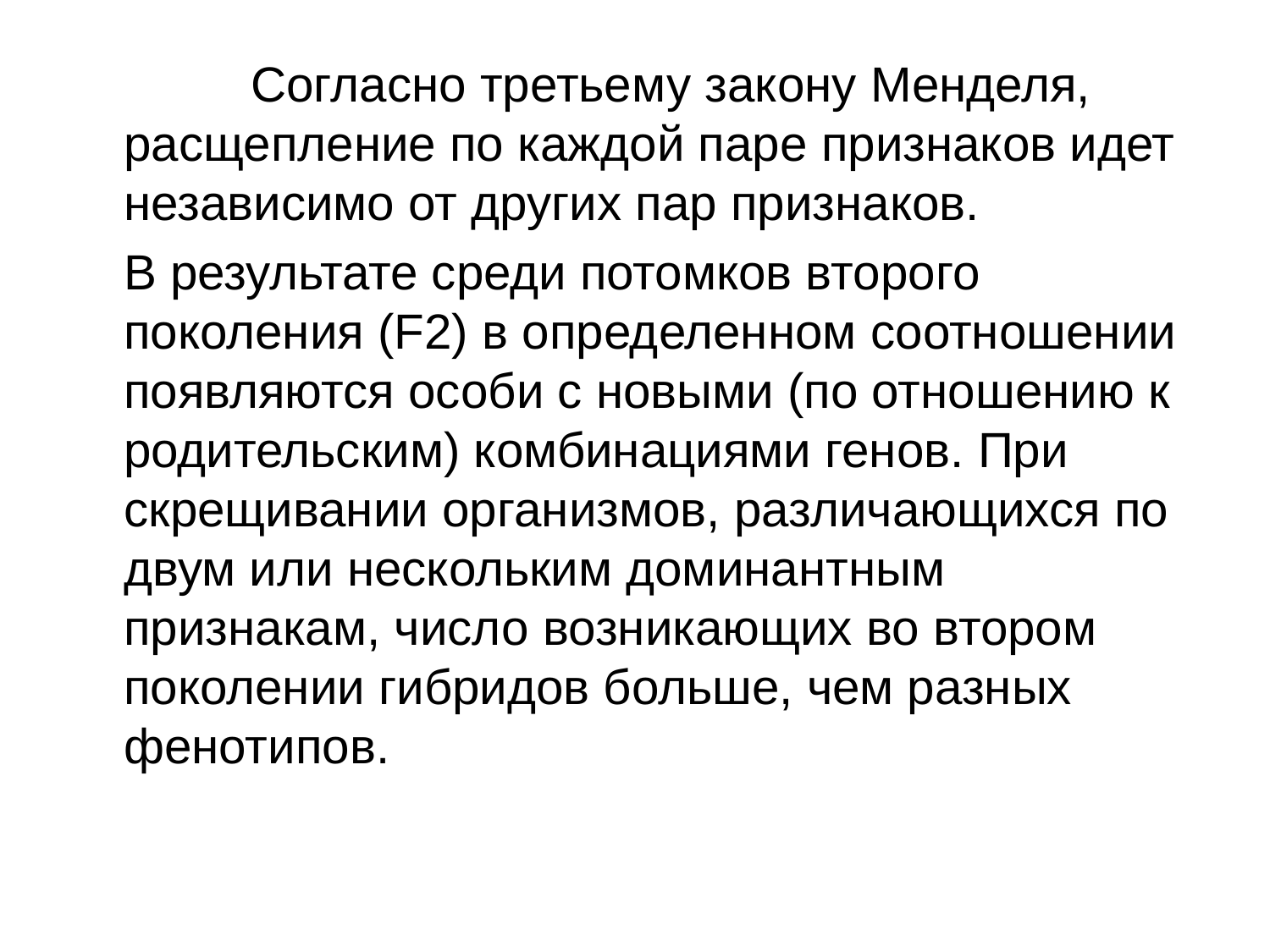

Согласно третьему закону Менделя, расщепление по каждой паре признаков идет независимо от других пар признаков.
	В результате среди потомков второго поколения (F2) в определенном соотношении появляются особи с новыми (по отношению к родительским) комбинациями генов. При скрещивании организмов, различающихся по двум или нескольким доминантным признакам, число возникающих во втором поколении гибридов больше, чем разных фенотипов.